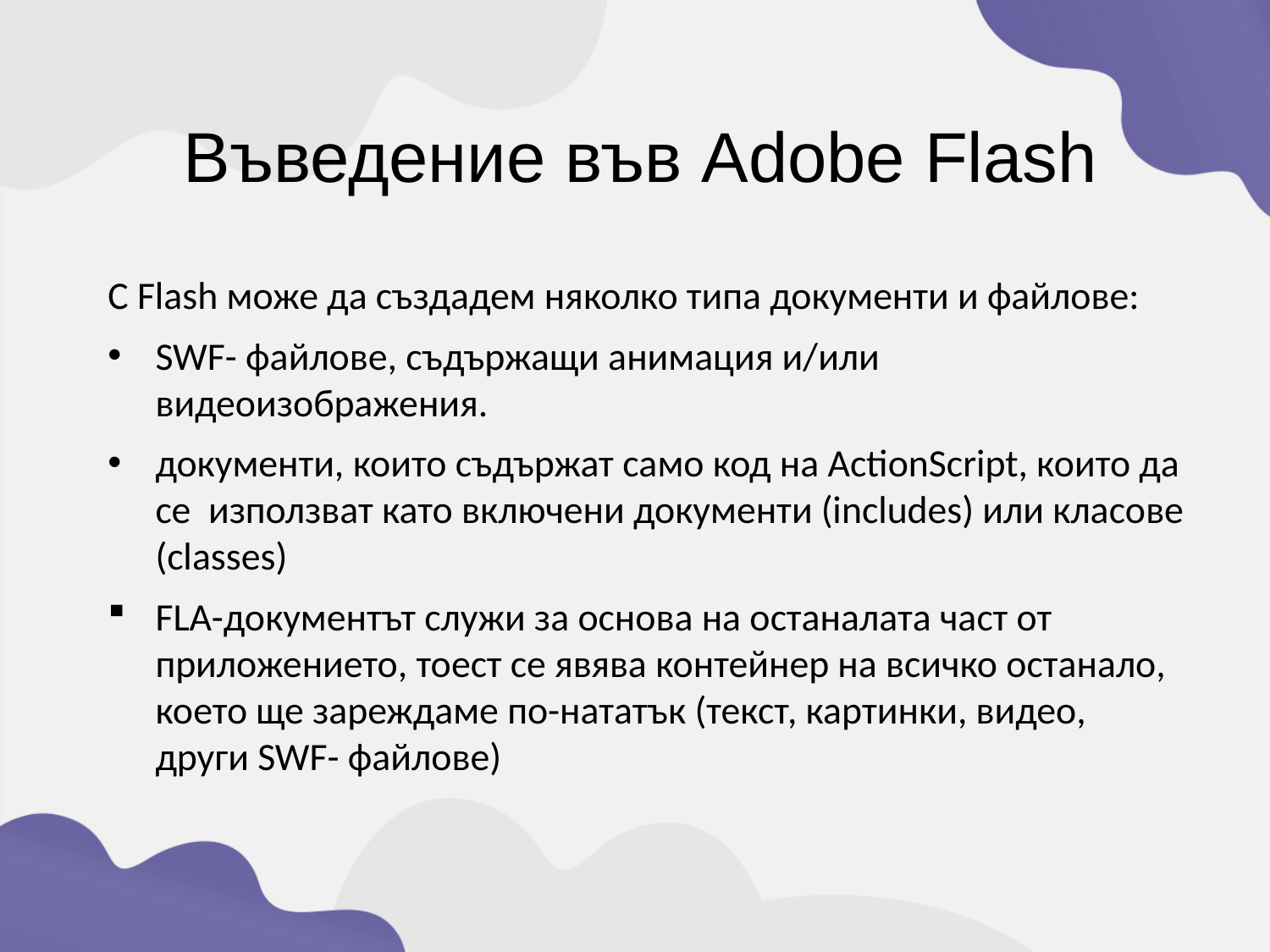

Въведение във Adobe Flash

С Flash може да създадем няколко типа документи и файлове:
SWF- файлове, съдържащи анимация и/или видеоизображения.
документи, които съдържат само код на ActionScript, които да се  използват като включени документи (includes) или класове (classes)
FLA-документът служи за основа на останалата част от приложението, тоест се явява контейнер на всичко останало, което ще зареждаме по-нататък (текст, картинки, видео, други SWF- файлове)